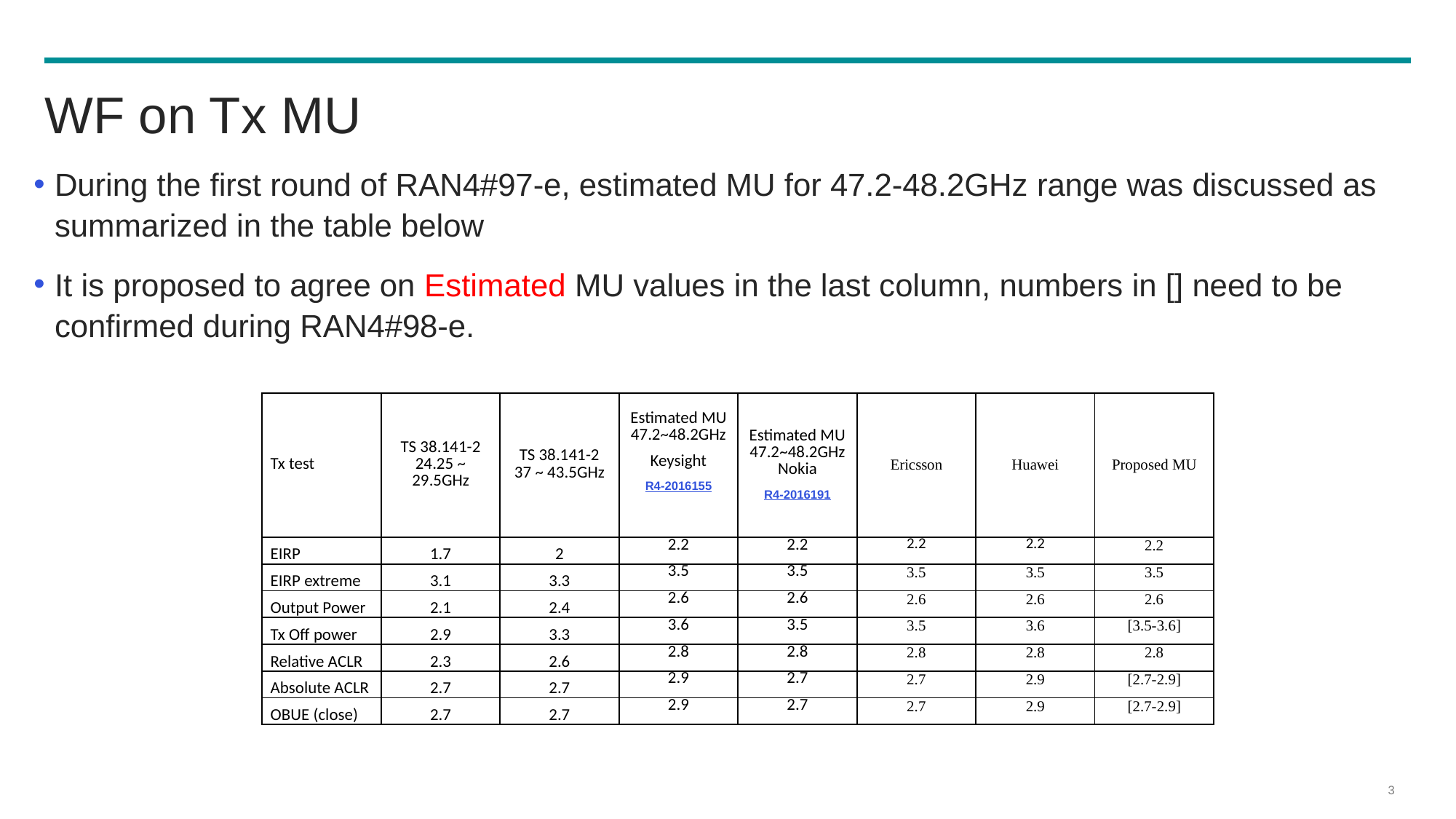

# WF on Tx MU
During the first round of RAN4#97-e, estimated MU for 47.2-48.2GHz range was discussed as summarized in the table below
It is proposed to agree on Estimated MU values in the last column, numbers in [] need to be confirmed during RAN4#98-e.

| Tx test | TS 38.141-2 24.25 ~ 29.5GHz | TS 38.141-2 37 ~ 43.5GHz | Estimated MU 47.2~48.2GHz Keysight R4-2016155 | Estimated MU 47.2~48.2GHz Nokia R4-2016191 | Ericsson | Huawei | Proposed MU |
| --- | --- | --- | --- | --- | --- | --- | --- |
| EIRP | 1.7 | 2 | 2.2 | 2.2 | 2.2 | 2.2 | 2.2 |
| EIRP extreme | 3.1 | 3.3 | 3.5 | 3.5 | 3.5 | 3.5 | 3.5 |
| Output Power | 2.1 | 2.4 | 2.6 | 2.6 | 2.6 | 2.6 | 2.6 |
| Tx Off power | 2.9 | 3.3 | 3.6 | 3.5 | 3.5 | 3.6 | [3.5-3.6] |
| Relative ACLR | 2.3 | 2.6 | 2.8 | 2.8 | 2.8 | 2.8 | 2.8 |
| Absolute ACLR | 2.7 | 2.7 | 2.9 | 2.7 | 2.7 | 2.9 | [2.7-2.9] |
| OBUE (close) | 2.7 | 2.7 | 2.9 | 2.7 | 2.7 | 2.9 | [2.7-2.9] |